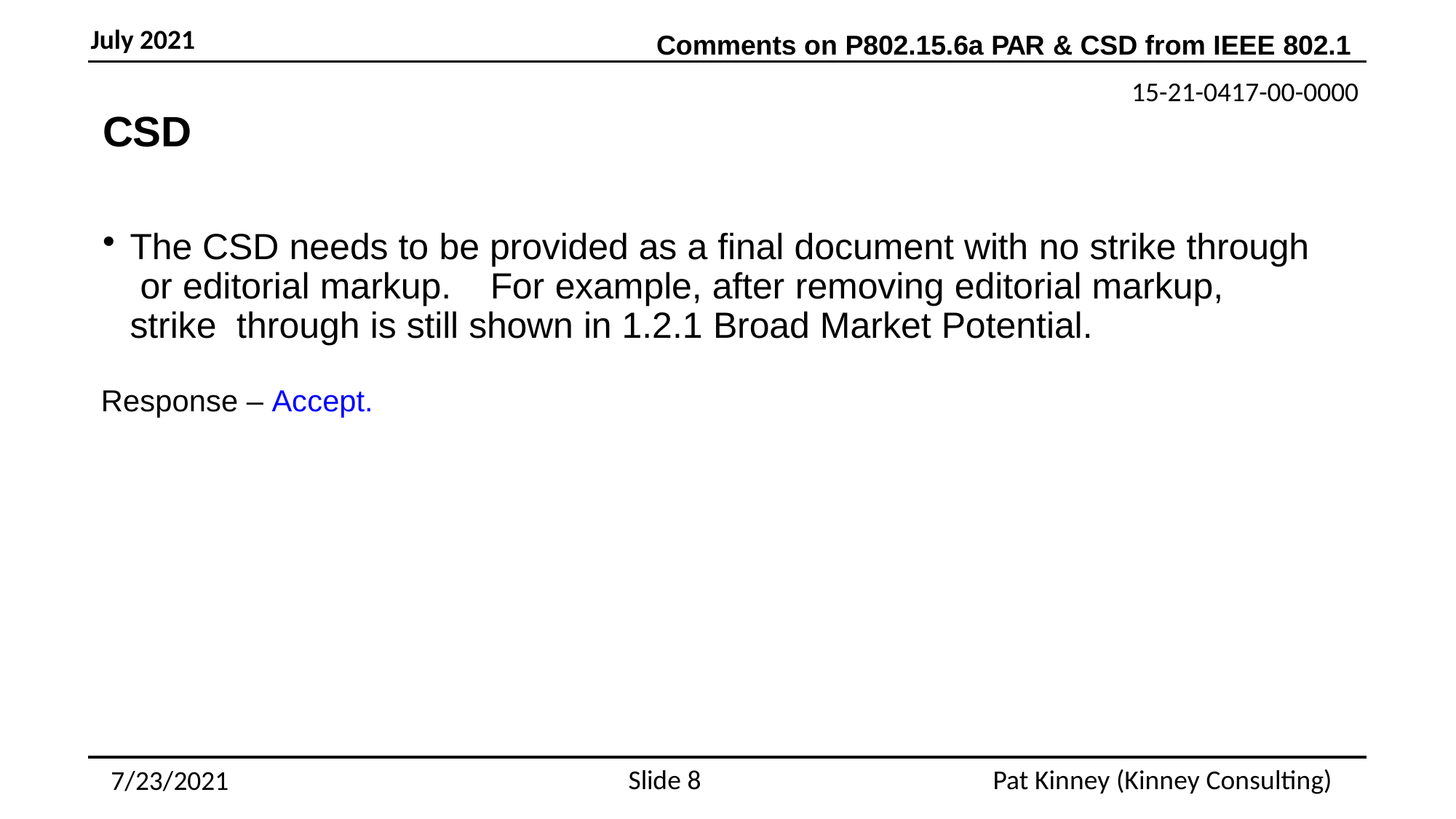

July 2021
Comments on P802.15.6a PAR & CSD from IEEE 802.1
CSD

The CSD needs to be provided as a final document with no strike through  or editorial markup.	For example, after removing editorial markup, strike  through is still shown in 1.2.1 Broad Market Potential.

Response – Accept.

Slide 8
Pat Kinney (Kinney Consulting)
7/23/2021